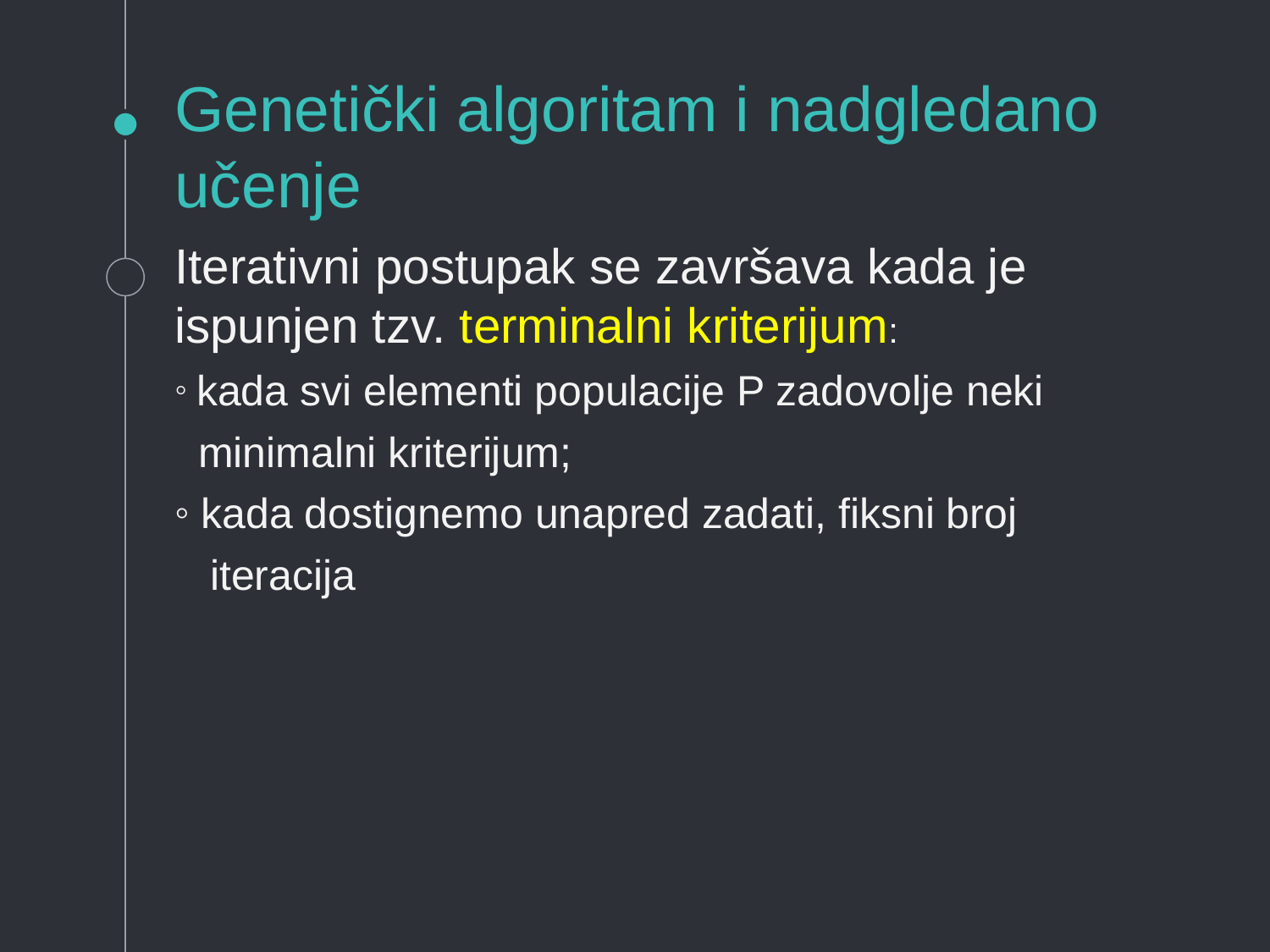

# Genetički algoritam i nadgledano učenje
Iterativni postupak se završava kada je ispunjen tzv. terminalni kriterijum:
 kada svi elementi populacije P zadovolje neki
  minimalni kriterijum;
 kada dostignemo unapred zadati, fiksni broj
   iteracija